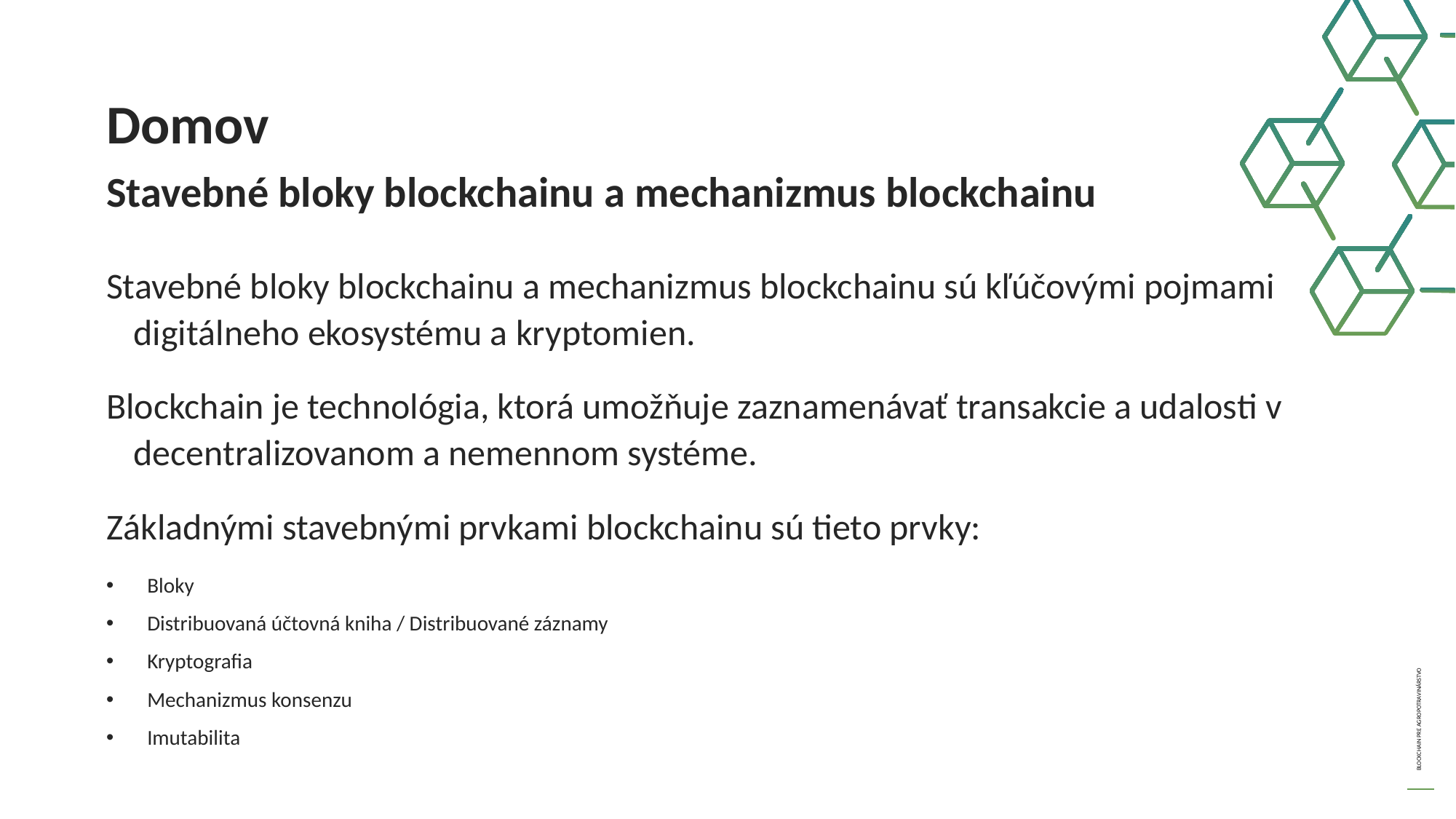

Domov
Stavebné bloky blockchainu a mechanizmus blockchainu
Stavebné bloky blockchainu a mechanizmus blockchainu sú kľúčovými pojmami digitálneho ekosystému a kryptomien.
Blockchain je technológia, ktorá umožňuje zaznamenávať transakcie a udalosti v decentralizovanom a nemennom systéme.
Základnými stavebnými prvkami blockchainu sú tieto prvky:
Bloky
Distribuovaná účtovná kniha / Distribuované záznamy
Kryptografia
Mechanizmus konsenzu
Imutabilita